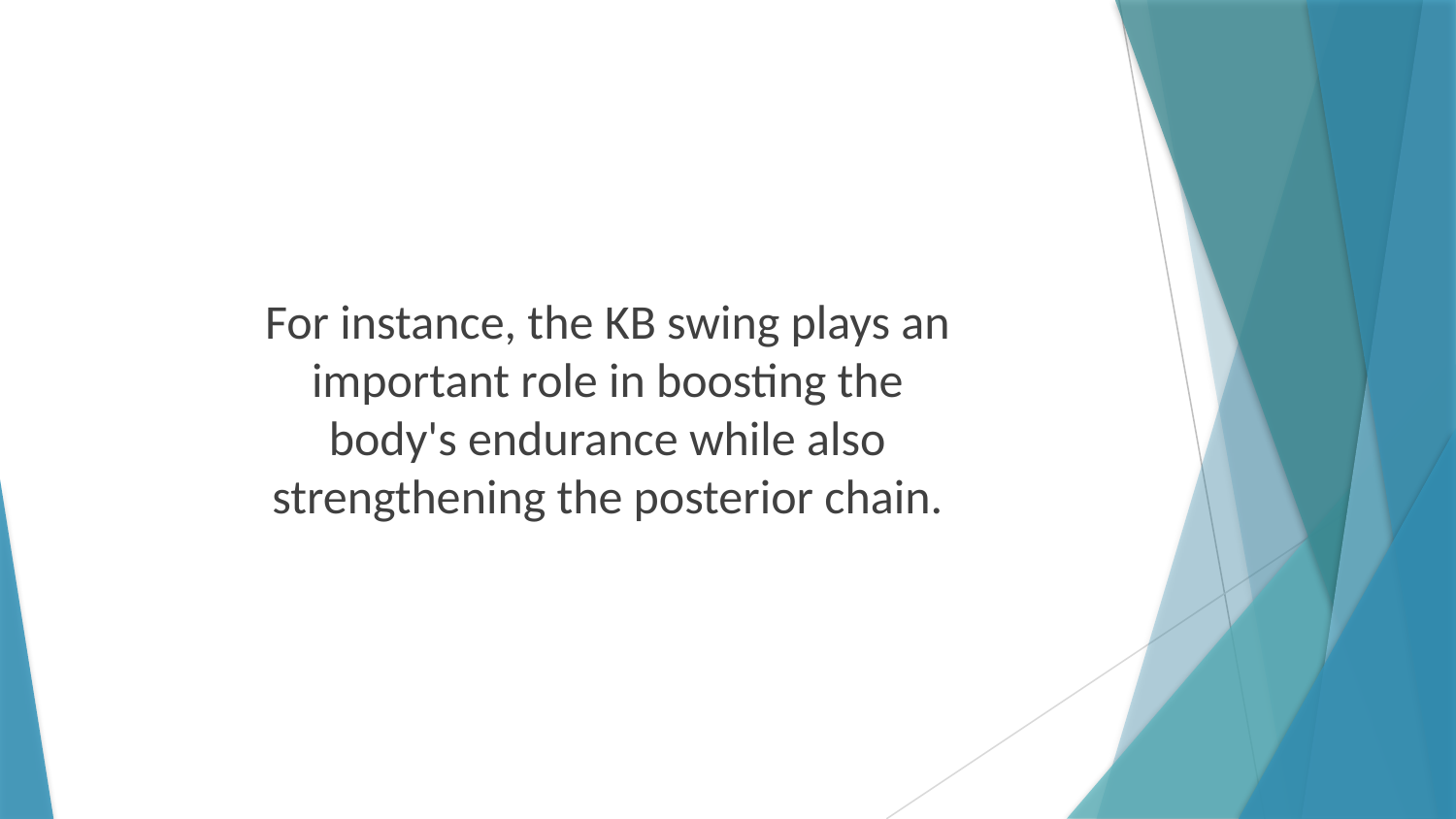

For instance, the KB swing plays an important role in boosting the body's endurance while also strengthening the posterior chain.